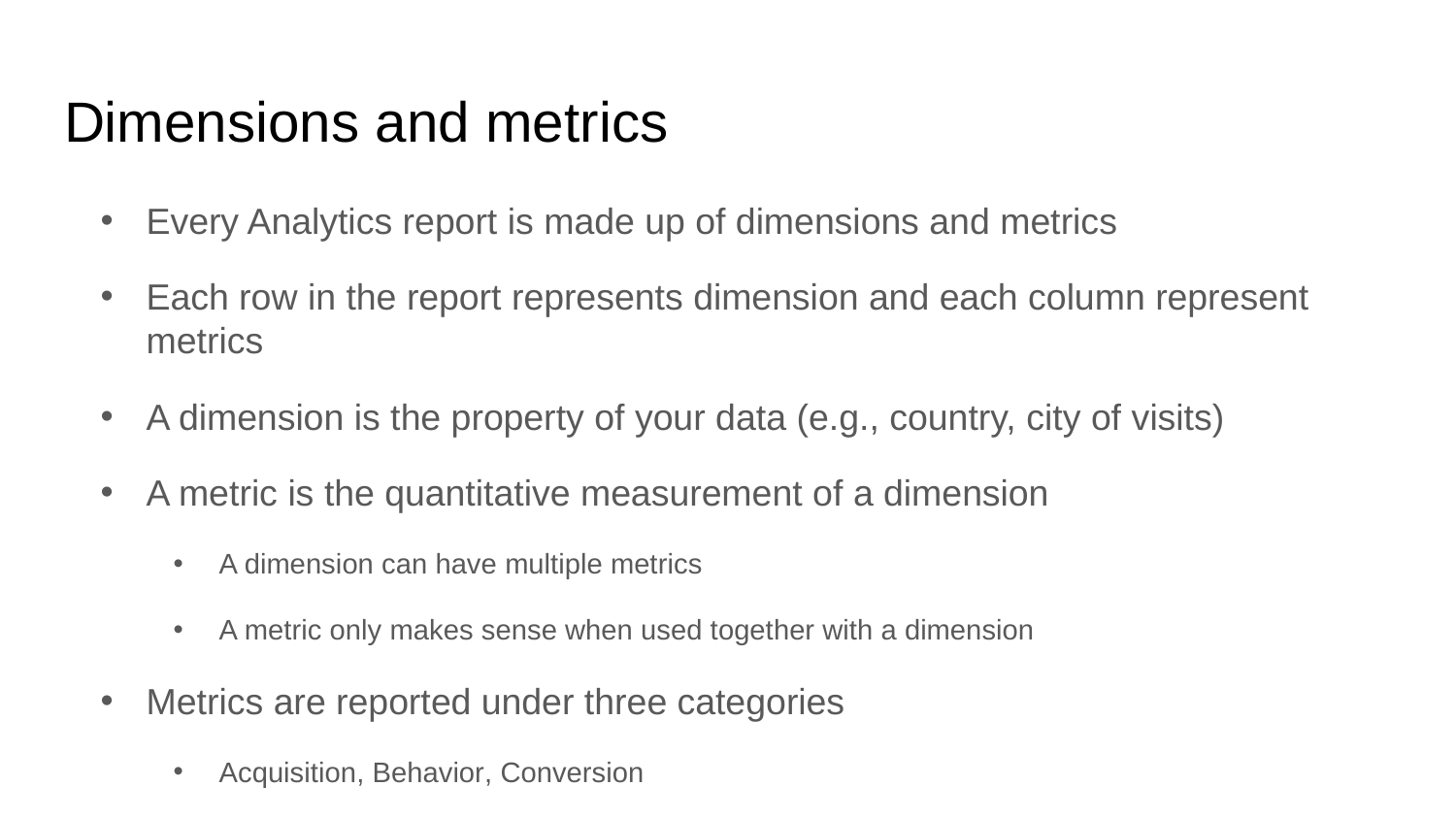

# Dimensions and metrics
Every Analytics report is made up of dimensions and metrics
Each row in the report represents dimension and each column represent metrics
A dimension is the property of your data (e.g., country, city of visits)
A metric is the quantitative measurement of a dimension
A dimension can have multiple metrics
A metric only makes sense when used together with a dimension
Metrics are reported under three categories
Acquisition, Behavior, Conversion